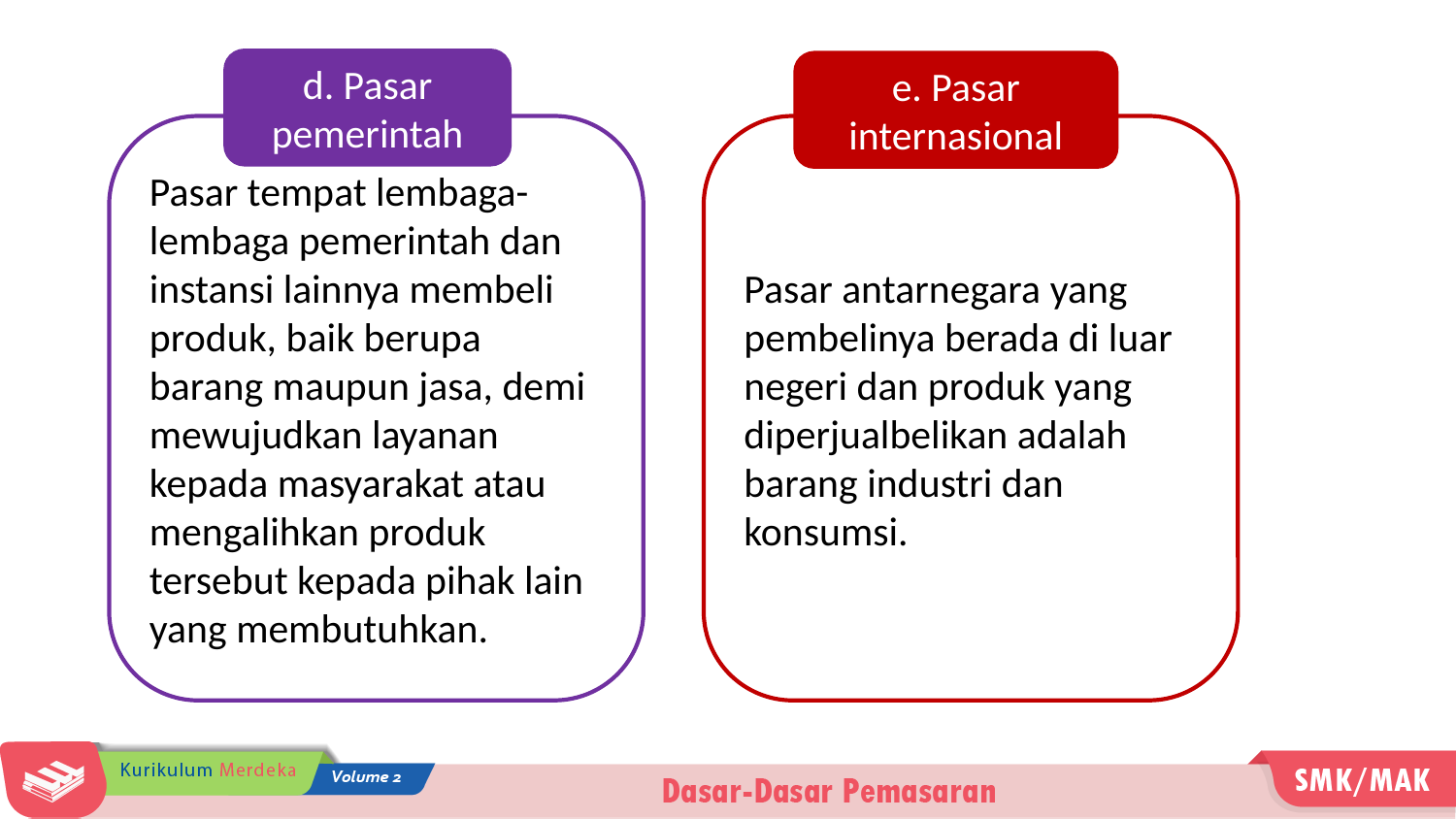

d. Pasar pemerintah
e. Pasar internasional
Pasar antarnegara yang pembelinya berada di luar negeri dan produk yang diperjualbelikan adalah barang industri dan konsumsi.
Pasar tempat lembaga-lembaga pemerintah dan instansi lainnya membeli produk, baik berupa barang maupun jasa, demi mewujudkan layanan kepada masyarakat atau mengalihkan produk tersebut kepada pihak lain yang membutuhkan.